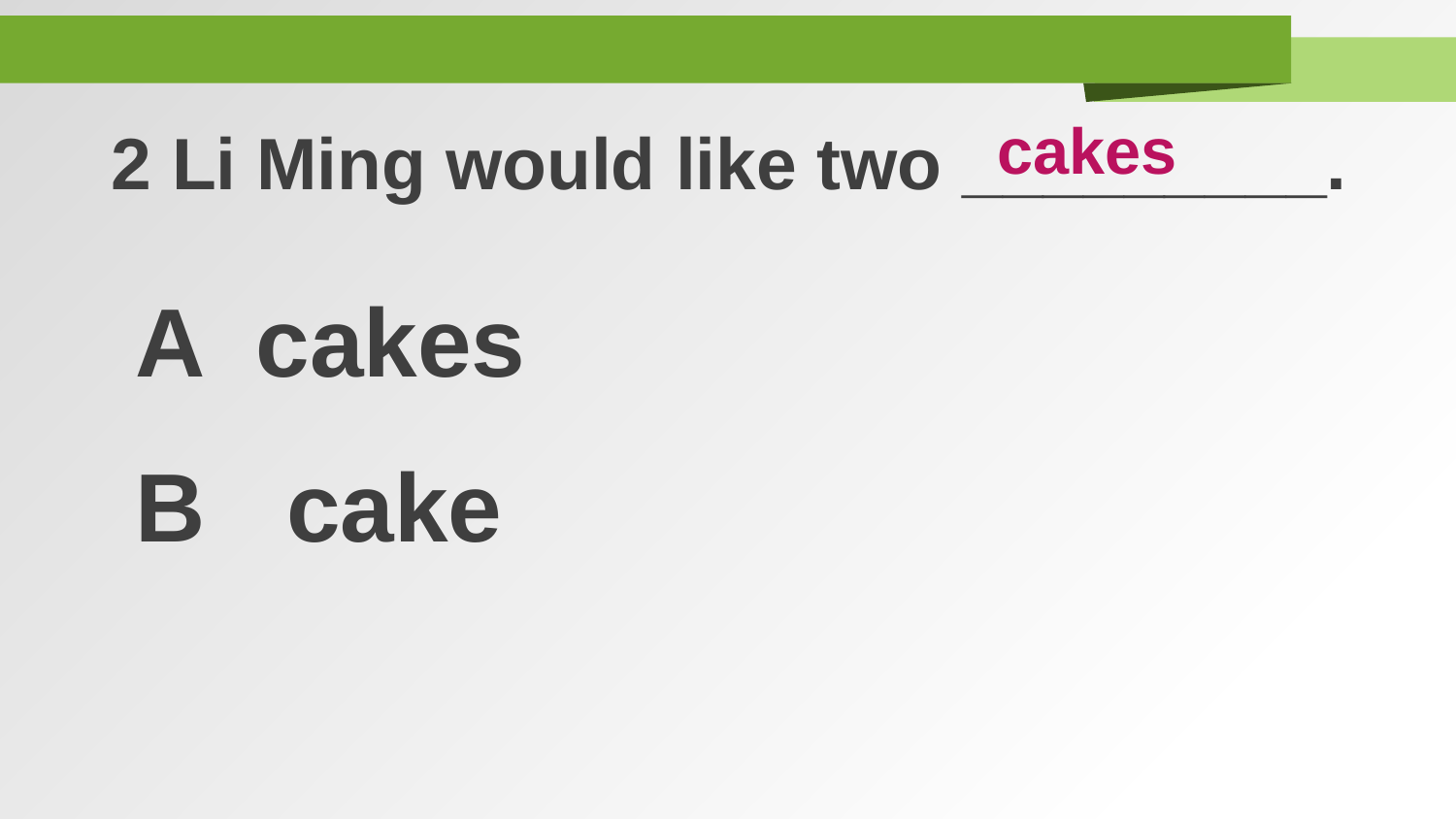

cakes
2 Li Ming would like two _________.
A  cakes
B   cake